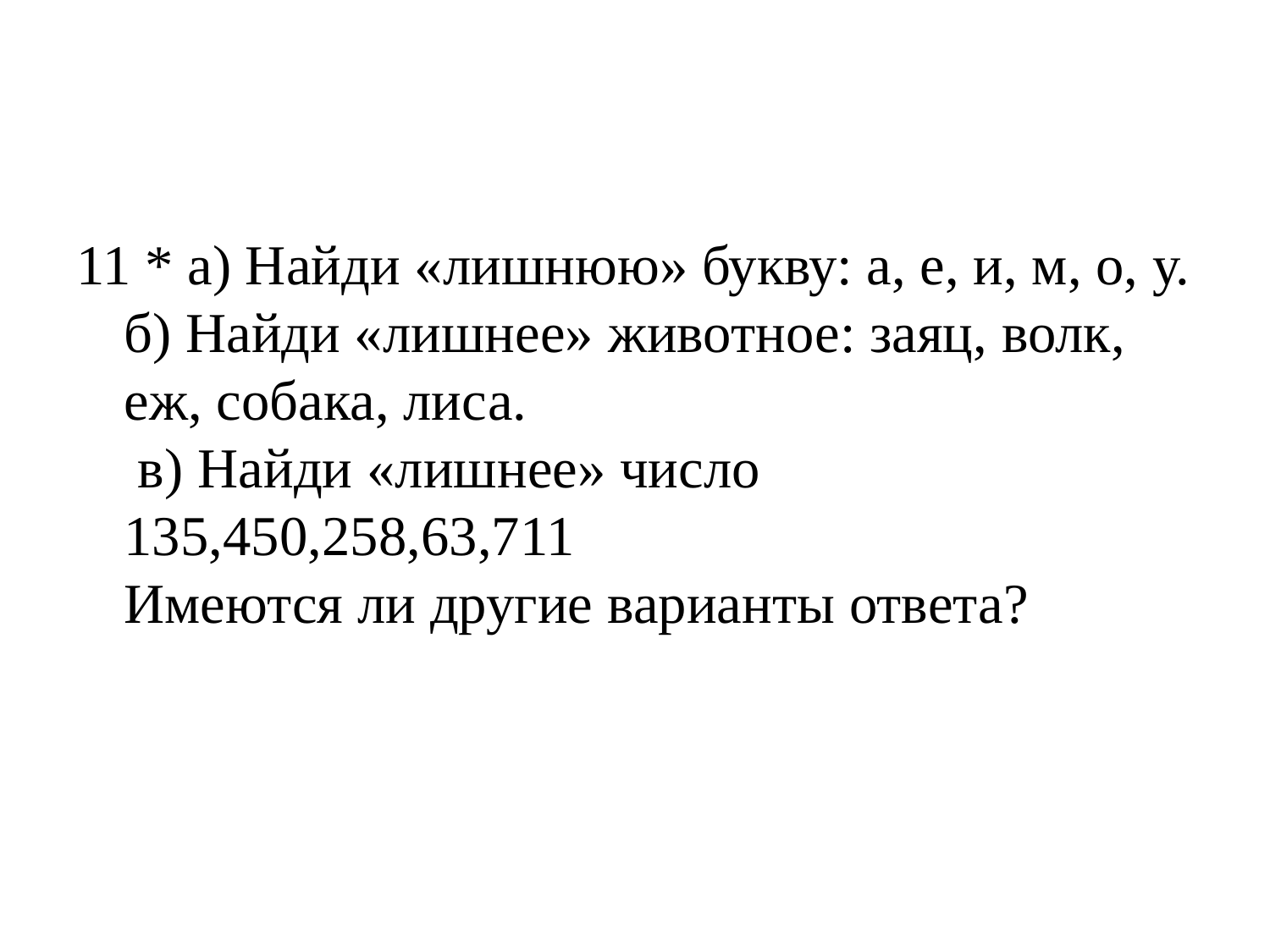

11 * а) Найди «лишнюю» букву: а, е, и, м, о, у.
б) Найди «лишнее» животное: заяц, волк, еж, собака, лиса.
 в) Найди «лишнее» число 135,450,258,63,711
Имеются ли другие варианты ответа?